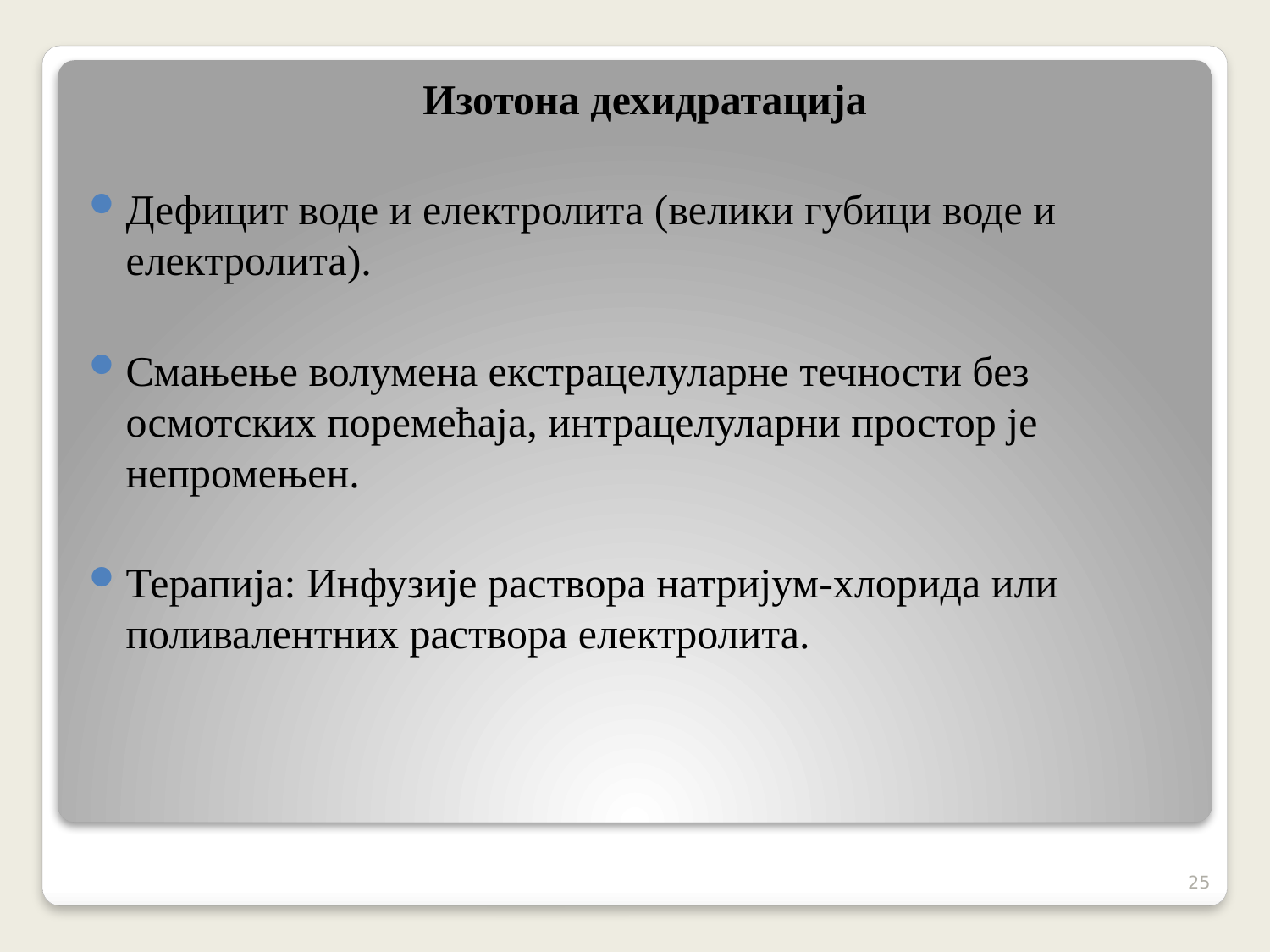

Изотона дехидратација

Дефицит воде и електролита (велики губици воде и електролита).

Смањење волумена екстрацелуларне течности без осмотских поремећаја, интрацелуларни простор је непромењен.

Терапија: Инфузије раствора натријум-хлорида или поливалентних раствора електролита.
25